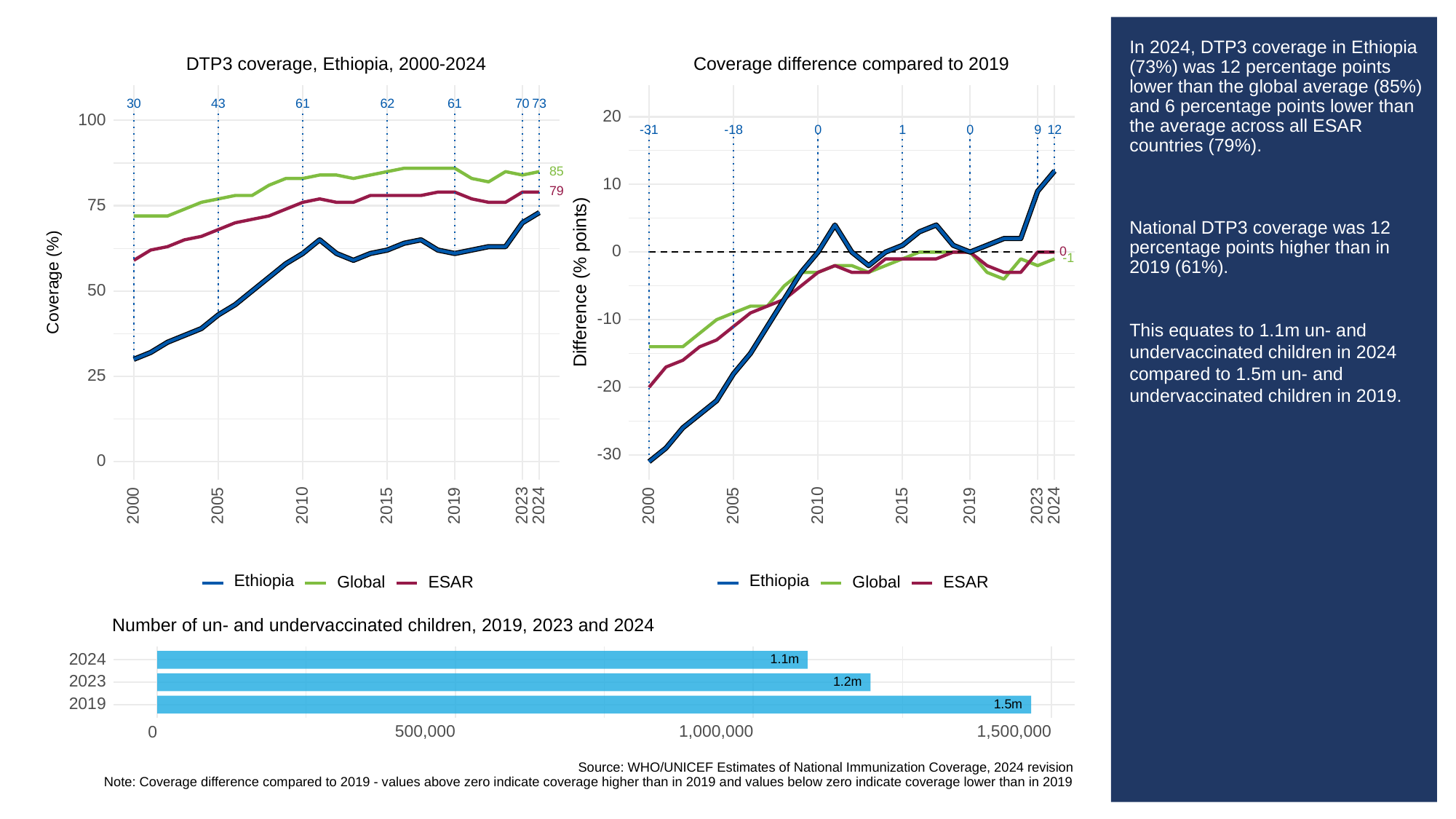

# In 2024, DTP3 coverage in Ethiopia (73%) was 12 percentage points lower than the global average (85%) and 6 percentage points lower than the average across all ESAR countries (79%).

National DTP3 coverage was 12 percentage points higher than in 2019 (61%).

This equates to 1.1m un- and undervaccinated children in 2024 compared to 1.5m un- and undervaccinated children in 2019.

Coverage difference compared to 2019
DTP3 coverage, Ethiopia, 2000-2024

30
43
73
61
62
61
70
20

100

-31
-18
0
0
9
1
12

85

10

79

75

0
0

-1
Difference (% points)
Coverage (%)
50

-10

25

-20

-30

0

2023
2023
2000
2005
2010
2015
2019
2024
2000
2005
2010
2015
2019
2024
Ethiopia
Ethiopia
Global
ESAR
Global
ESAR

Number of un- and undervaccinated children, 2019, 2023 and 2024

2024
1.1m

2023
1.2m

2019
1.5m

500,000
1,000,000
1,500,000
0
Source: WHO/UNICEF Estimates of National Immunization Coverage, 2024 revision
Note: Coverage difference compared to 2019 - values above zero indicate coverage higher than in 2019 and values below zero indicate coverage lower than in 2019